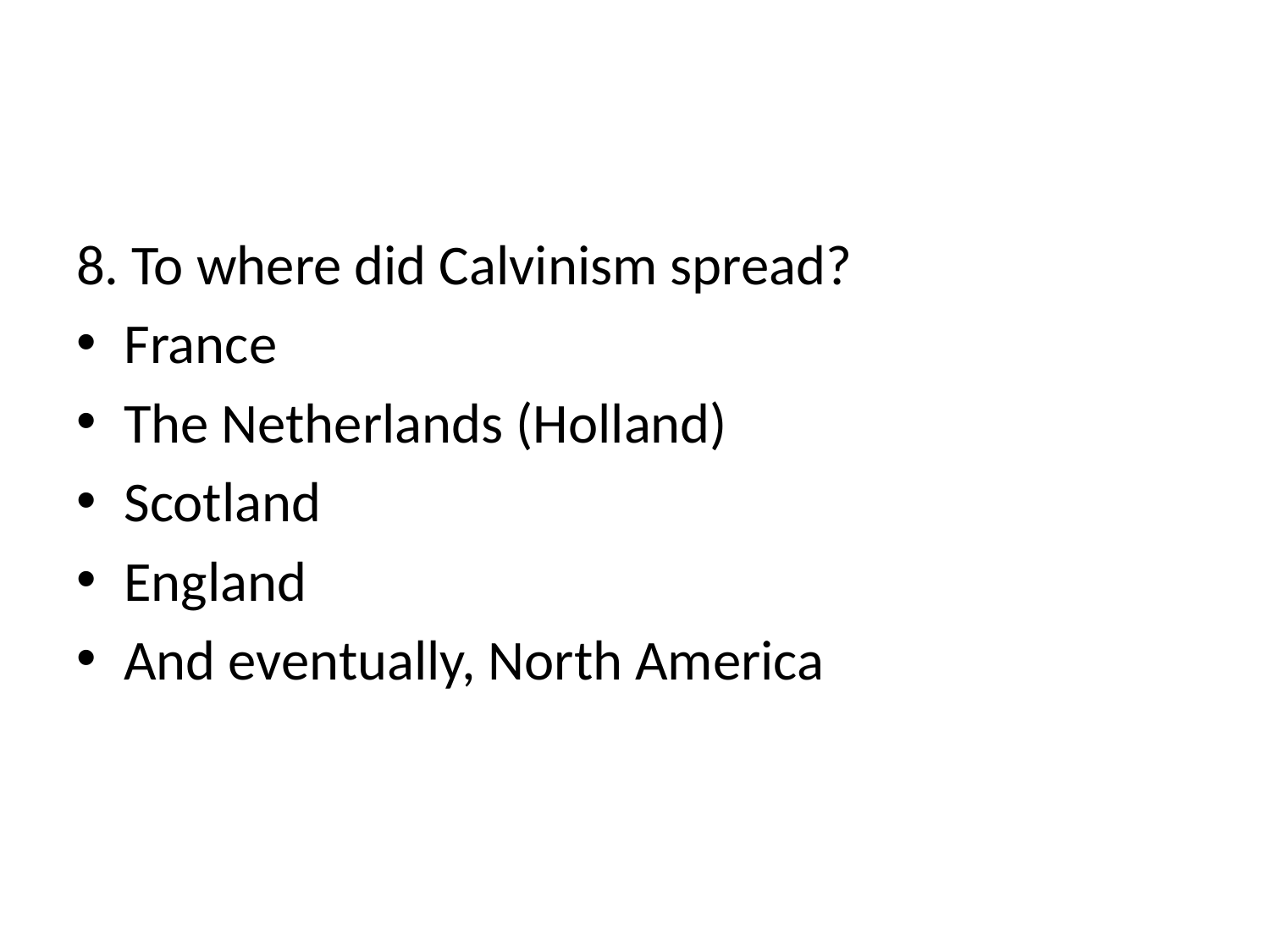

#
8. To where did Calvinism spread?
France
The Netherlands (Holland)
Scotland
England
And eventually, North America